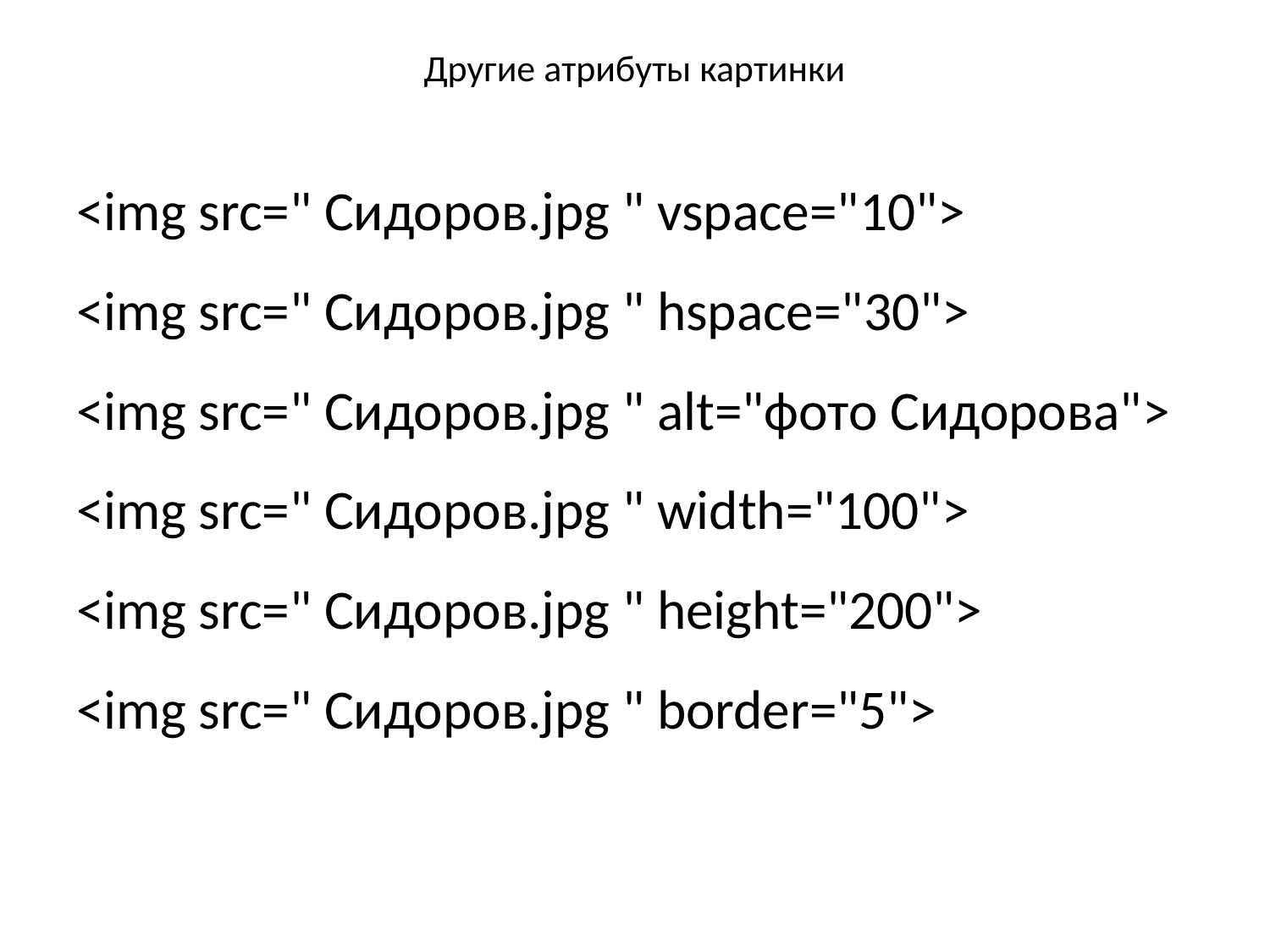

# Другие атрибуты картинки
<img src=" Сидоров.jpg " vspace="10">
<img src=" Сидоров.jpg " hspace="30">
<img src=" Сидоров.jpg " alt="фото Сидорова">
<img src=" Сидоров.jpg " width="100">
<img src=" Сидоров.jpg " height="200">
<img src=" Сидоров.jpg " border="5">